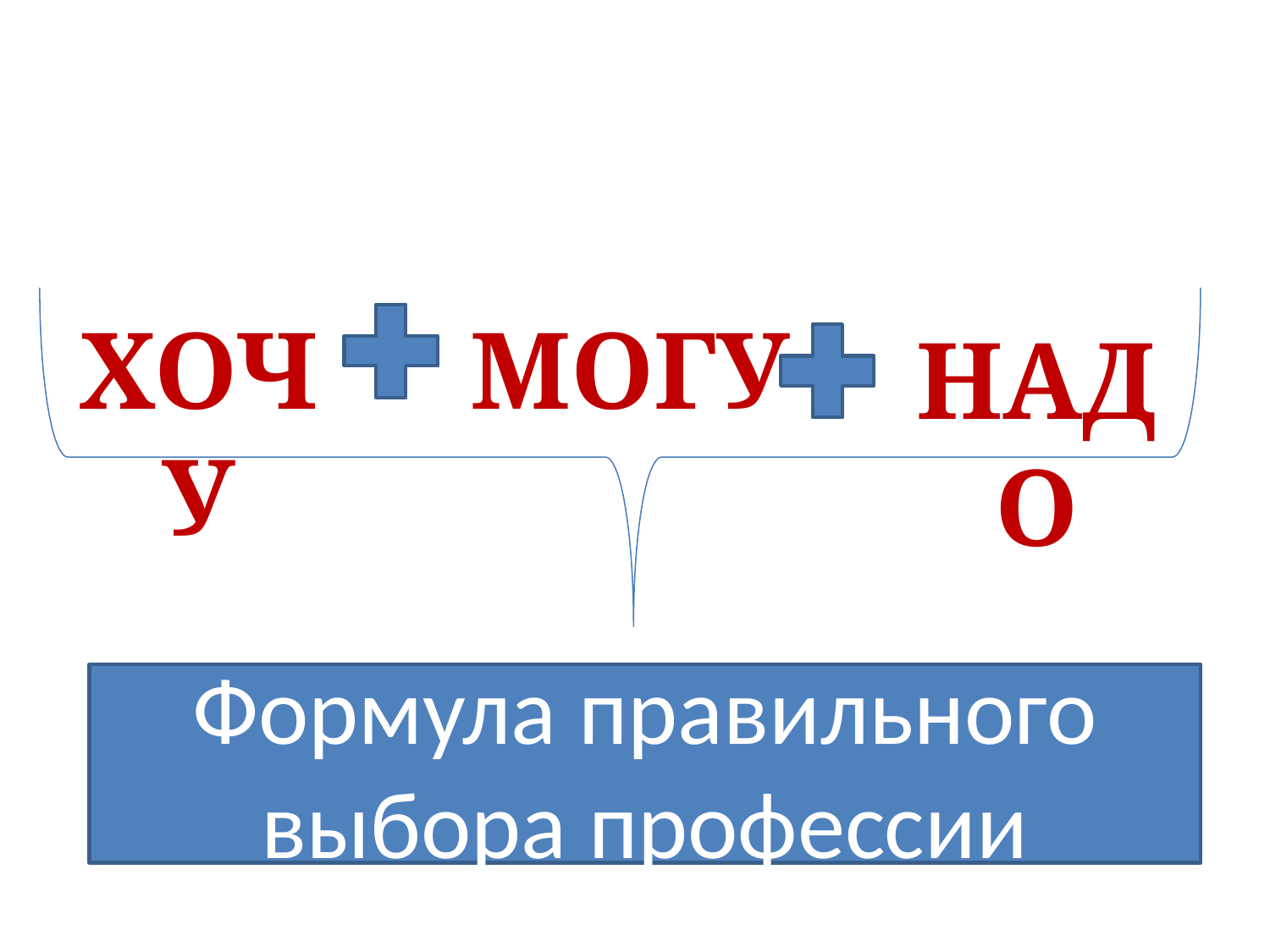

Хочу
МОГУ

НАДО
Формула правильного выбора профессии